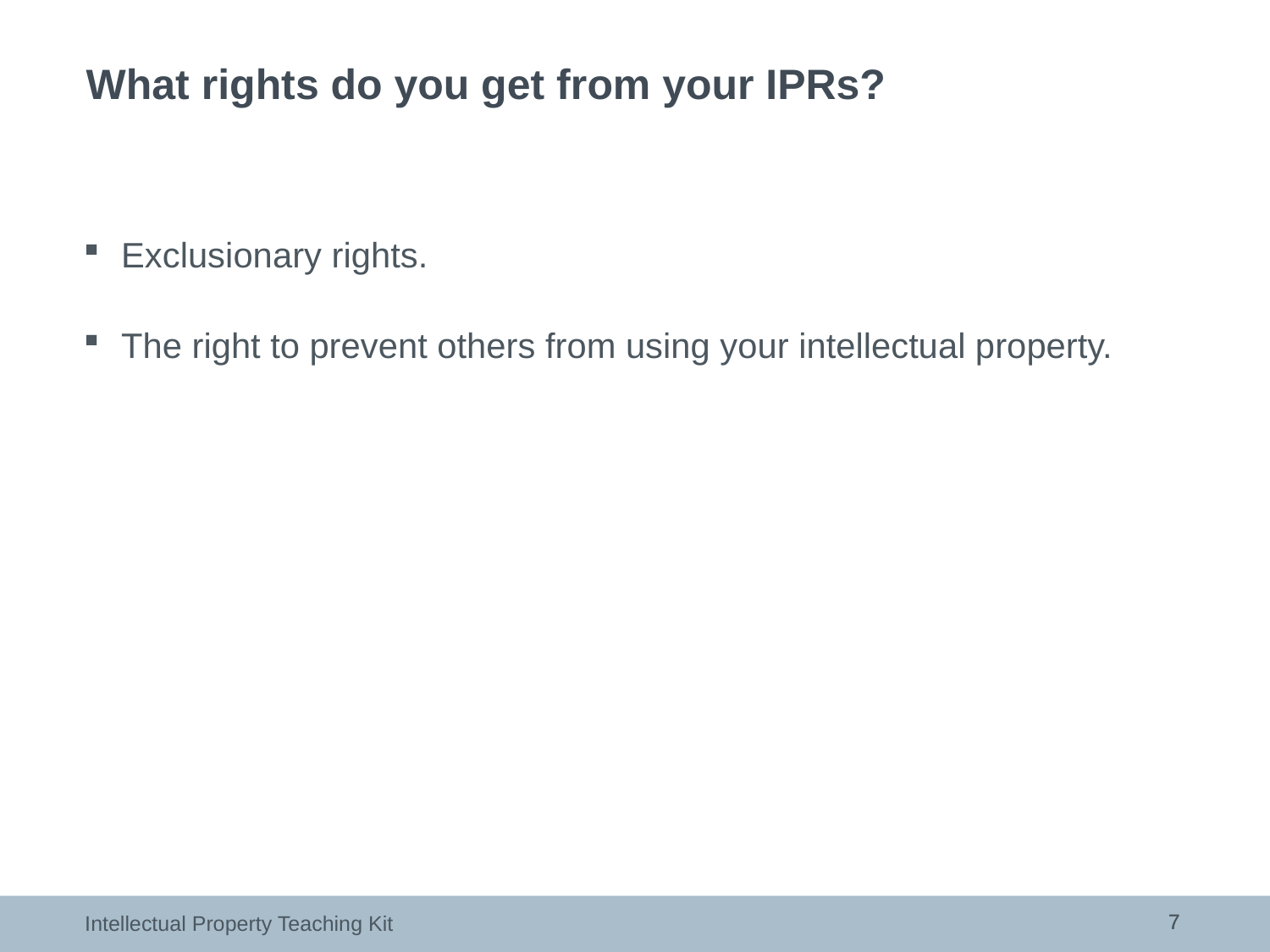

# What rights do you get from your IPRs?
Exclusionary rights.

The right to prevent others from using your intellectual property.

7
7
Intellectual Property Teaching Kit